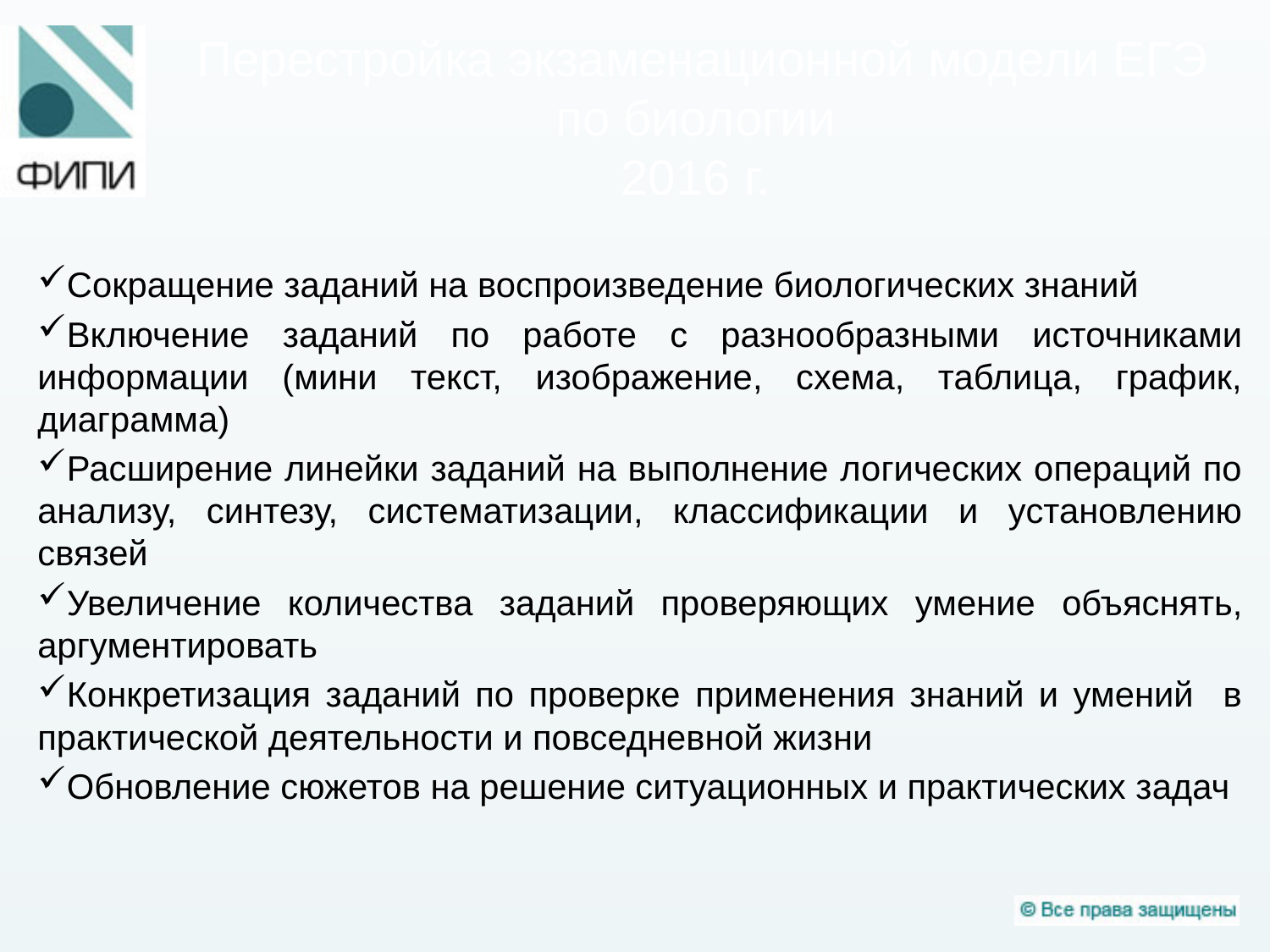

# Перестройка экзаменационной модели ЕГЭ по биологии 2016 г.
Сокращение заданий на воспроизведение биологических знаний
Включение заданий по работе с разнообразными источниками информации (мини текст, изображение, схема, таблица, график, диаграмма)
Расширение линейки заданий на выполнение логических операций по анализу, синтезу, систематизации, классификации и установлению связей
Увеличение количества заданий проверяющих умение объяснять, аргументировать
Конкретизация заданий по проверке применения знаний и умений  в практической деятельности и повседневной жизни
Обновление сюжетов на решение ситуационных и практических задач